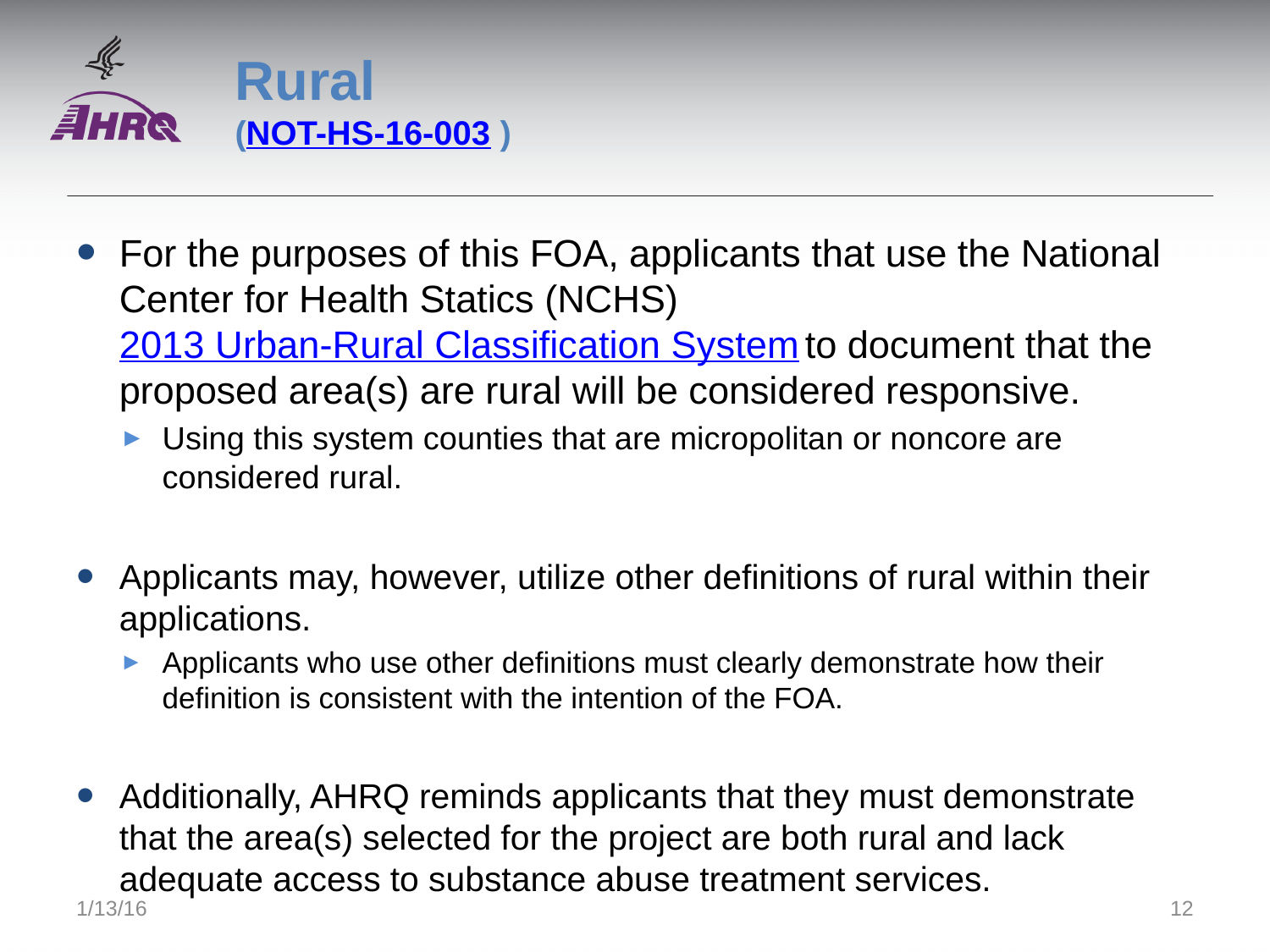

# Rural (NOT-HS-16-003 )
For the purposes of this FOA, applicants that use the National Center for Health Statics (NCHS) 2013 Urban-Rural Classification System to document that the proposed area(s) are rural will be considered responsive.
Using this system counties that are micropolitan or noncore are considered rural.

Applicants may, however, utilize other definitions of rural within their applications.
Applicants who use other definitions must clearly demonstrate how their definition is consistent with the intention of the FOA.

Additionally, AHRQ reminds applicants that they must demonstrate that the area(s) selected for the project are both rural and lack adequate access to substance abuse treatment services.
1/13/16
12